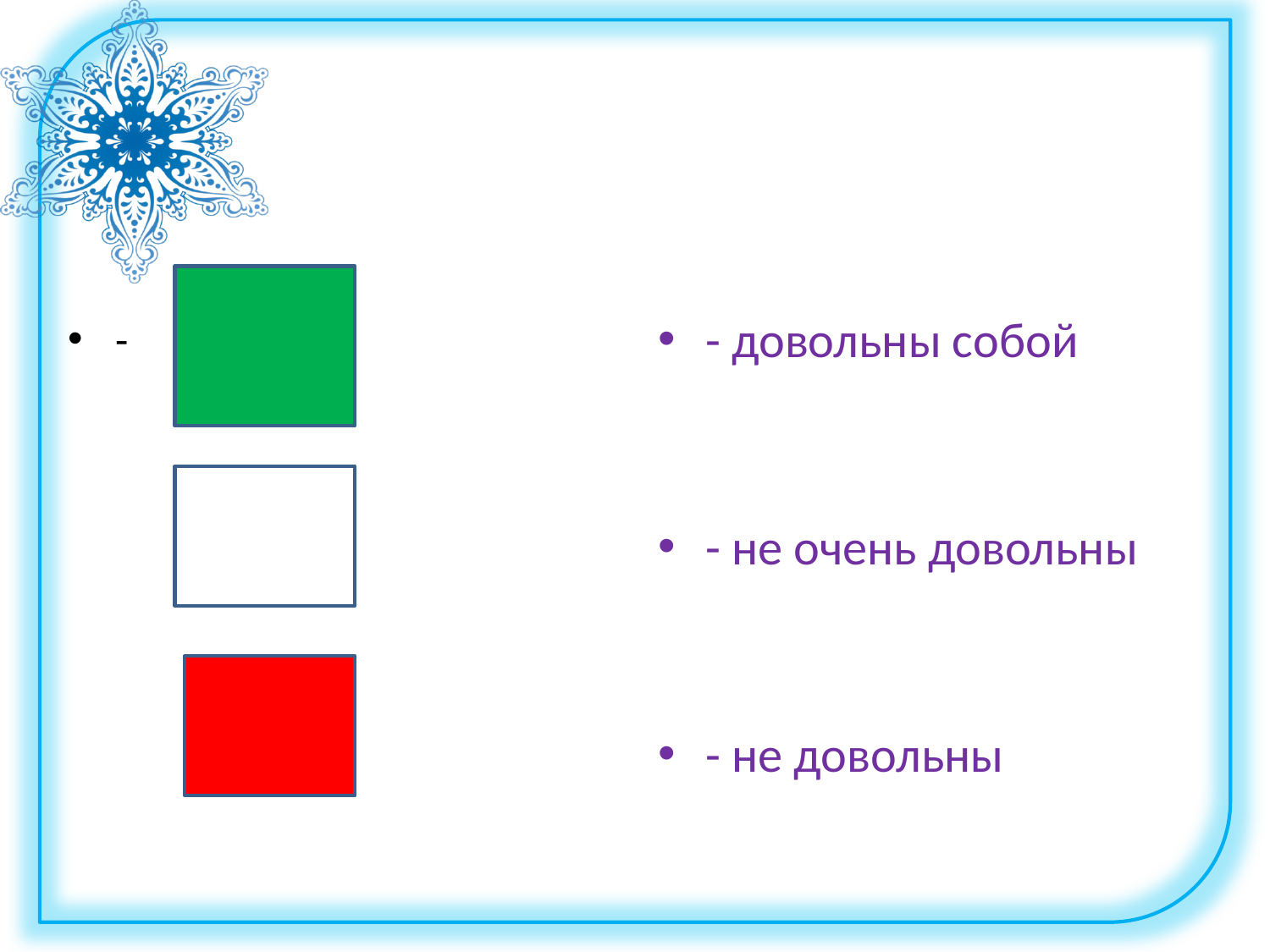

#

- довольны собой

- не очень довольны

- не довольны

-